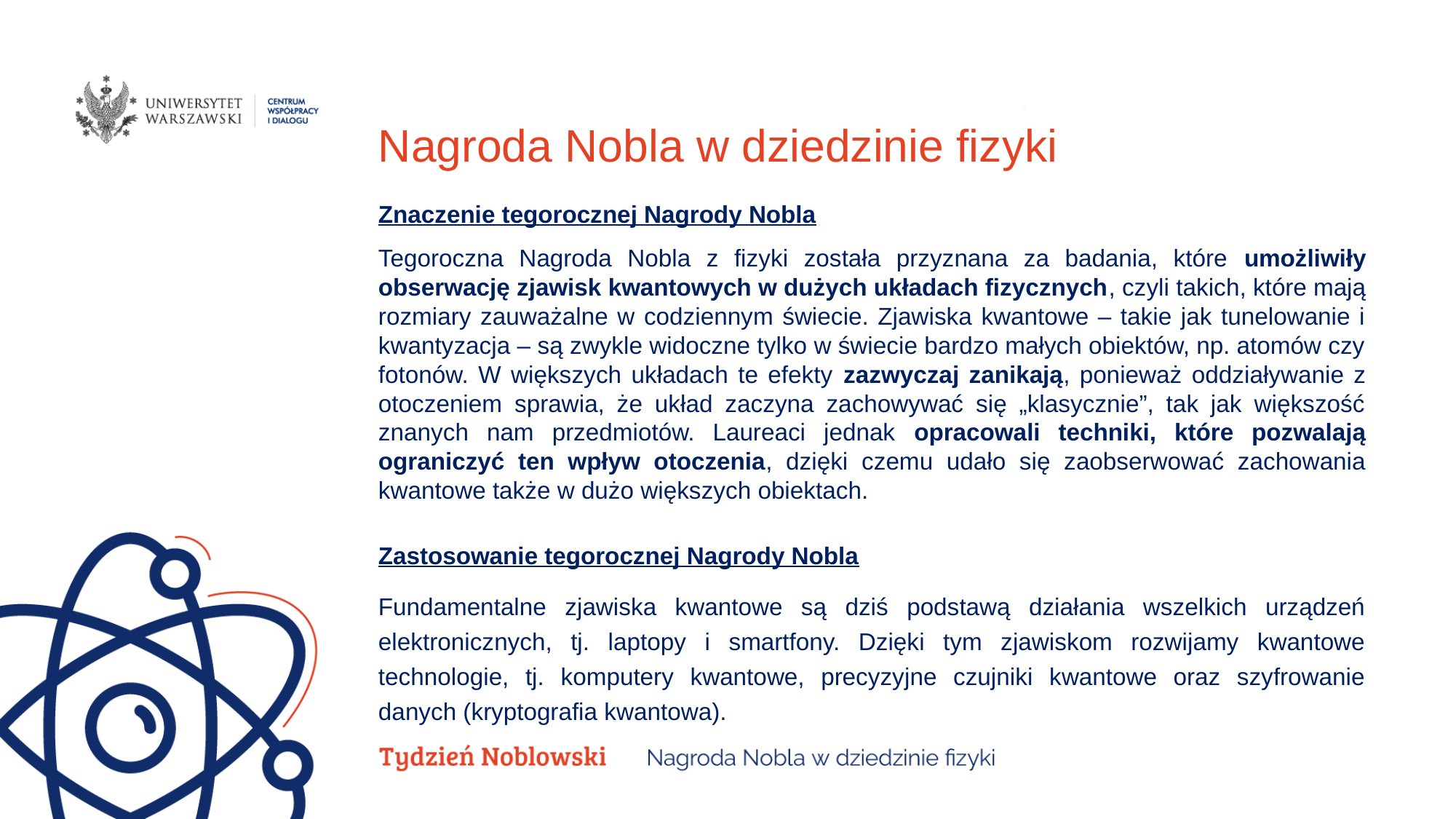

Nagroda Nobla w dziedzinie fizyki
Znaczenie tegorocznej Nagrody Nobla

Tegoroczna Nagroda Nobla z fizyki została przyznana za badania, które umożliwiły obserwację zjawisk kwantowych w dużych układach fizycznych, czyli takich, które mają rozmiary zauważalne w codziennym świecie. Zjawiska kwantowe – takie jak tunelowanie i kwantyzacja – są zwykle widoczne tylko w świecie bardzo małych obiektów, np. atomów czy fotonów. W większych układach te efekty zazwyczaj zanikają, ponieważ oddziaływanie z otoczeniem sprawia, że układ zaczyna zachowywać się „klasycznie”, tak jak większość znanych nam przedmiotów. Laureaci jednak opracowali techniki, które pozwalają ograniczyć ten wpływ otoczenia, dzięki czemu udało się zaobserwować zachowania kwantowe także w dużo większych obiektach.
Zastosowanie tegorocznej Nagrody Nobla

Fundamentalne zjawiska kwantowe są dziś podstawą działania wszelkich urządzeń elektronicznych, tj. laptopy i smartfony. Dzięki tym zjawiskom rozwijamy kwantowe technologie, tj. komputery kwantowe, precyzyjne czujniki kwantowe oraz szyfrowanie danych (kryptografia kwantowa).